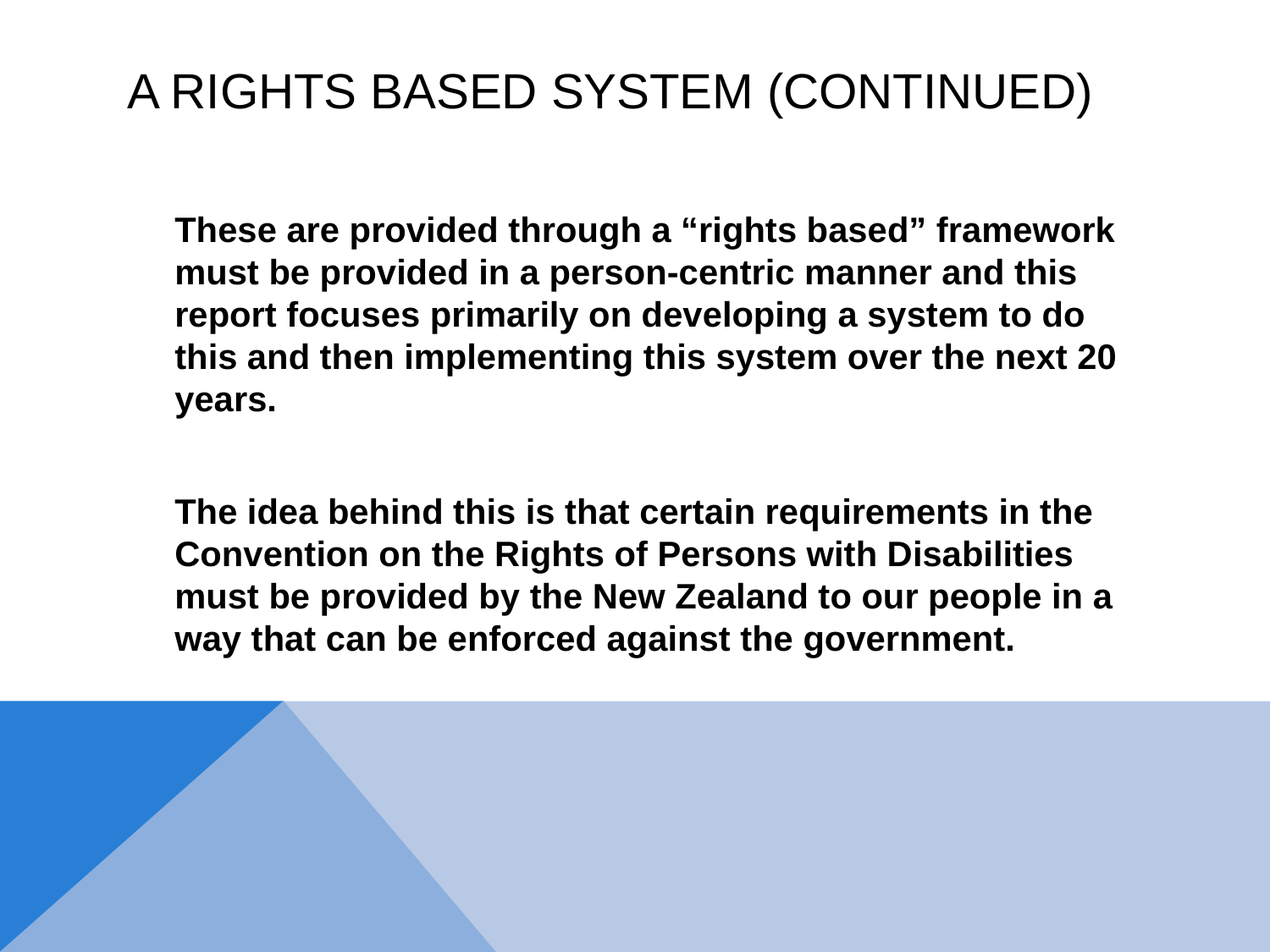

# A rights based system (continued)

	These are provided through a “rights based” framework must be provided in a person-centric manner and this report focuses primarily on developing a system to do this and then implementing this system over the next 20 years.

	The idea behind this is that certain requirements in the Convention on the Rights of Persons with Disabilities must be provided by the New Zealand to our people in a way that can be enforced against the government.